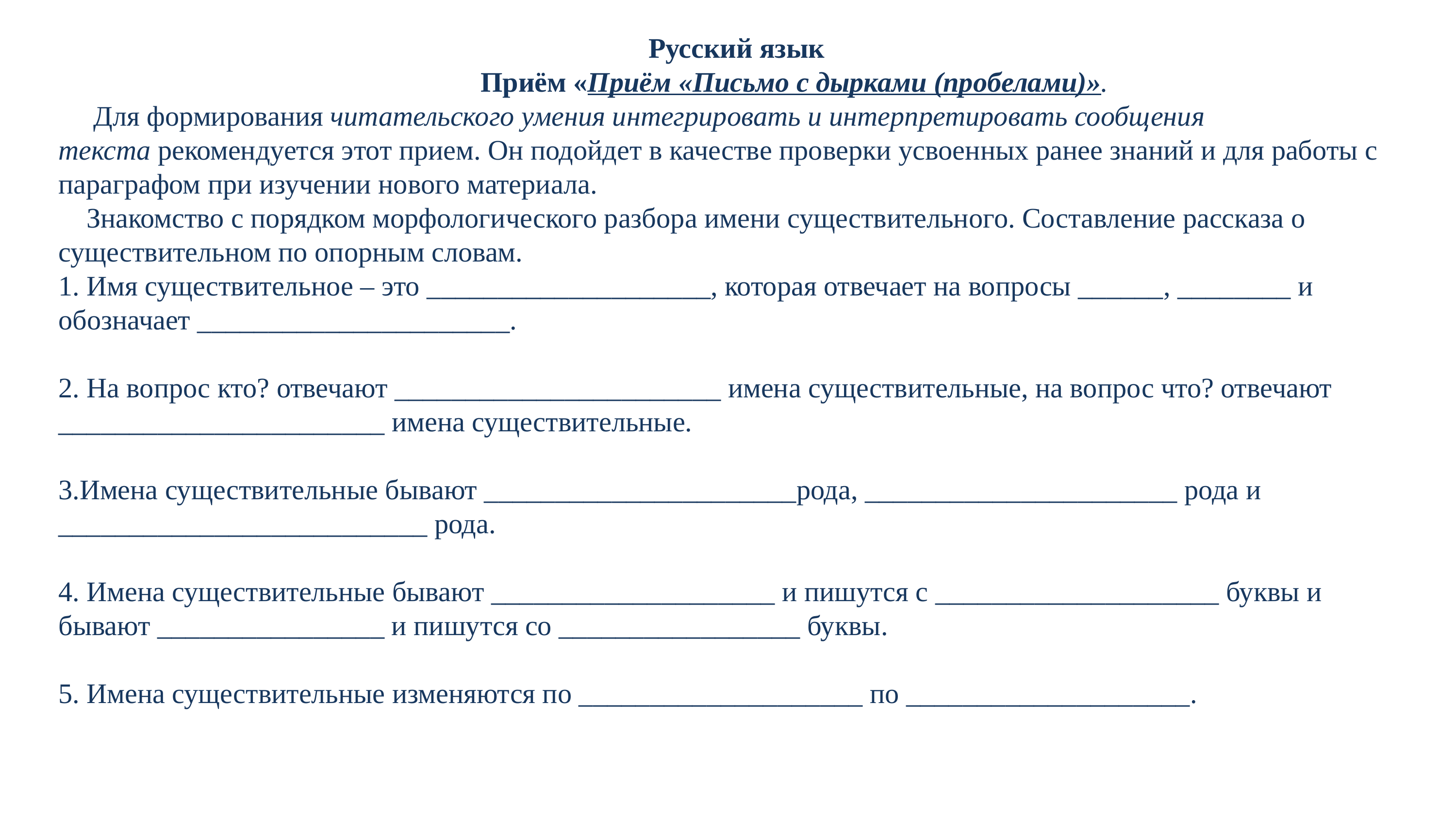

Русский язык
                                                            Приём «Приём «Письмо с дырками (пробелами)».
     Для формирования читательского умения интегрировать и интерпретировать сообщения текста рекомендуется этот прием. Он подойдет в качестве проверки усвоенных ранее знаний и для работы с параграфом при изучении нового материала.
    Знакомство с порядком морфологического разбора имени существительного. Составление рассказа о существительном по опорным словам.
1. Имя существительное – это ____________________, которая отвечает на вопросы ______, ________ и обозначает ______________________. 
2. На вопрос кто? отвечают _______________________ имена существительные, на вопрос что? отвечают _______________________ имена существительные. 
3.Имена существительные бывают ______________________рода, ______________________ рода и __________________________ рода.
4. Имена существительные бывают ____________________ и пишутся с ____________________ буквы и бывают ________________ и пишутся со _________________ буквы. 
5. Имена существительные изменяются по ____________________ по ____________________.